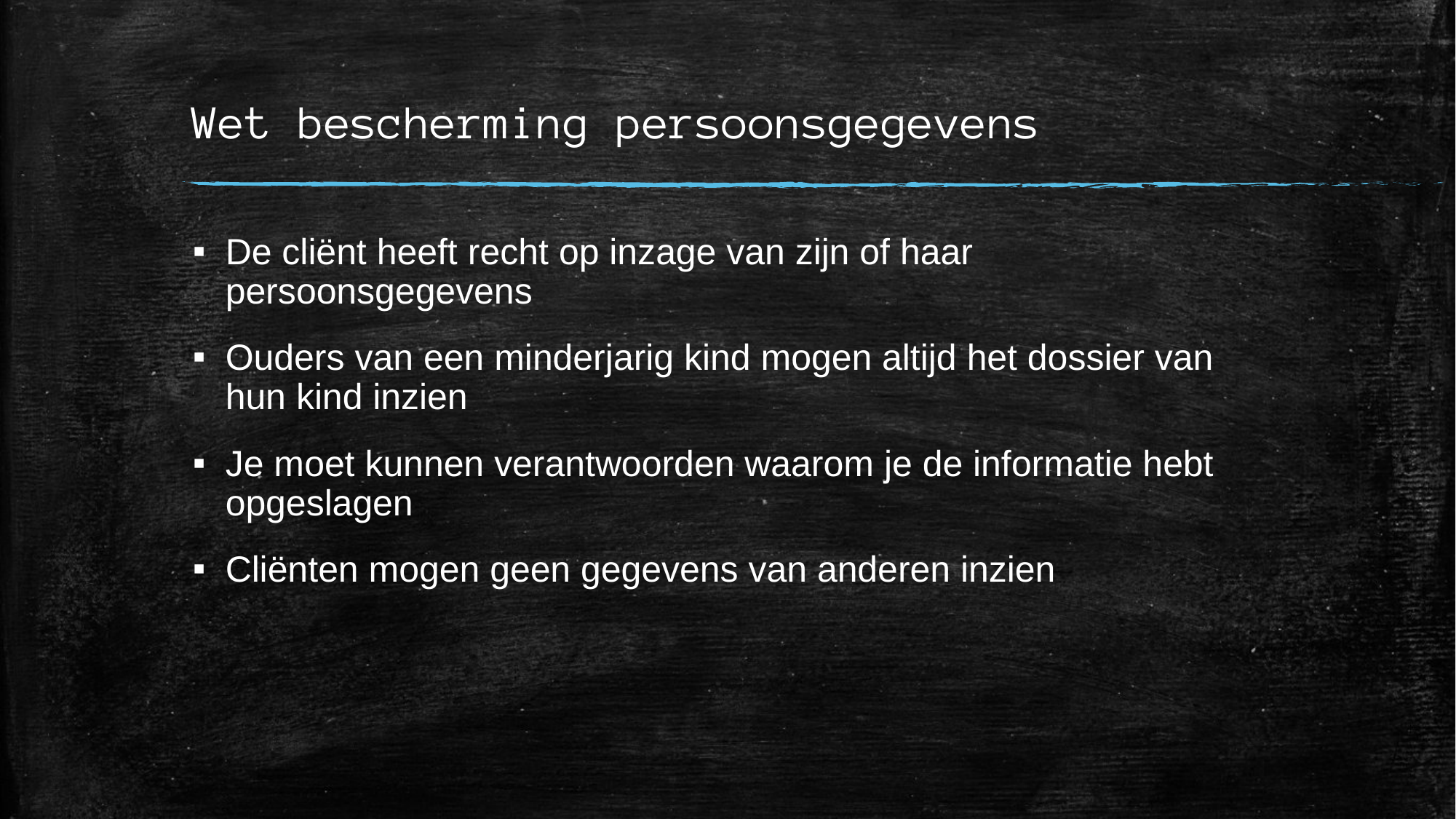

# Wet bescherming persoonsgegevens
De cliënt heeft recht op inzage van zijn of haar persoonsgegevens
Ouders van een minderjarig kind mogen altijd het dossier van hun kind inzien
Je moet kunnen verantwoorden waarom je de informatie hebt opgeslagen
Cliënten mogen geen gegevens van anderen inzien